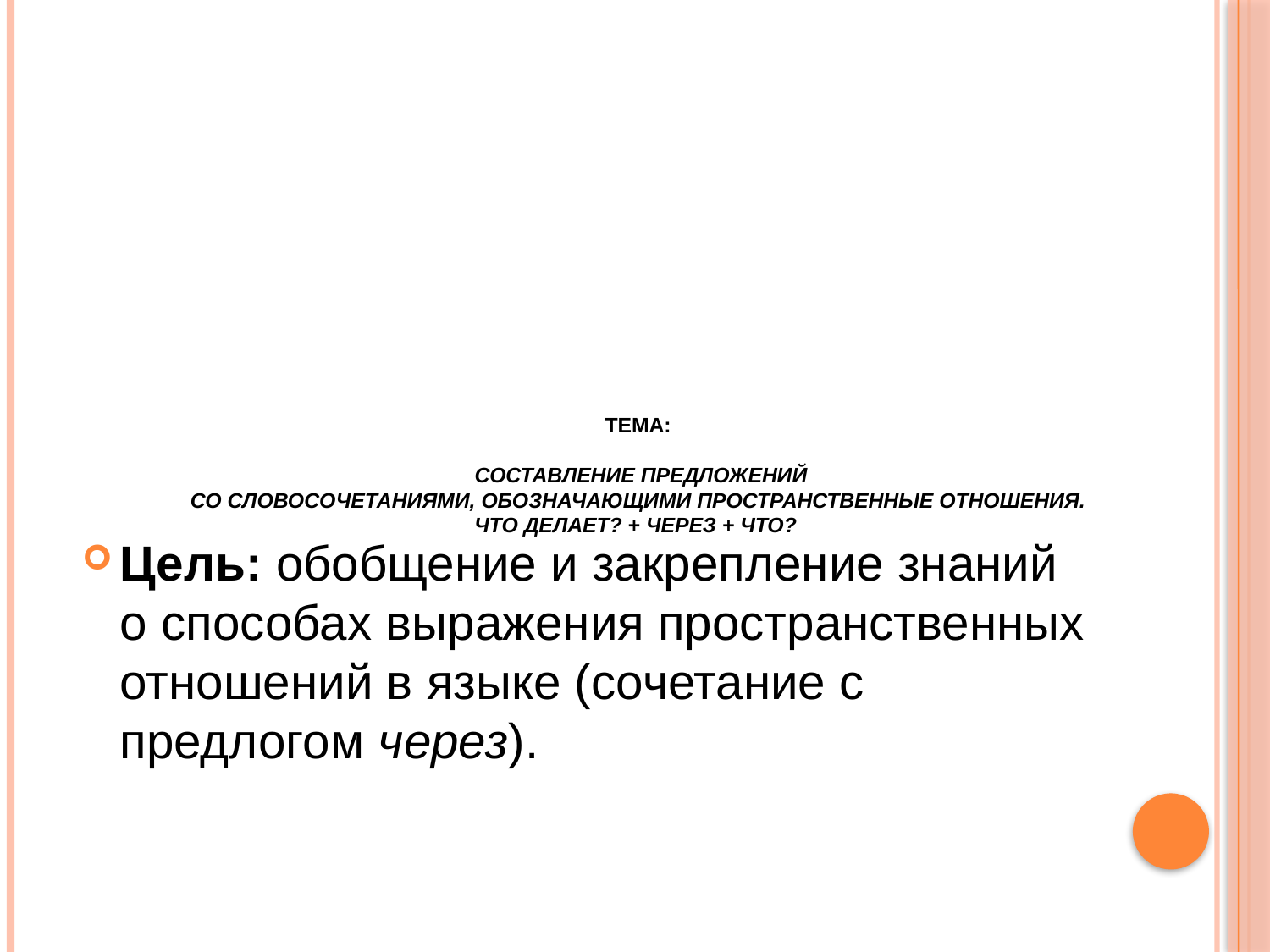

# Тема: Составление предложений со словосочетаниями, обозначающими пространственные отношения. Что делает? + через + что?
Цель: обобщение и закрепление знаний о способах выражения пространственных отношений в языке (сочетание с предлогом через).